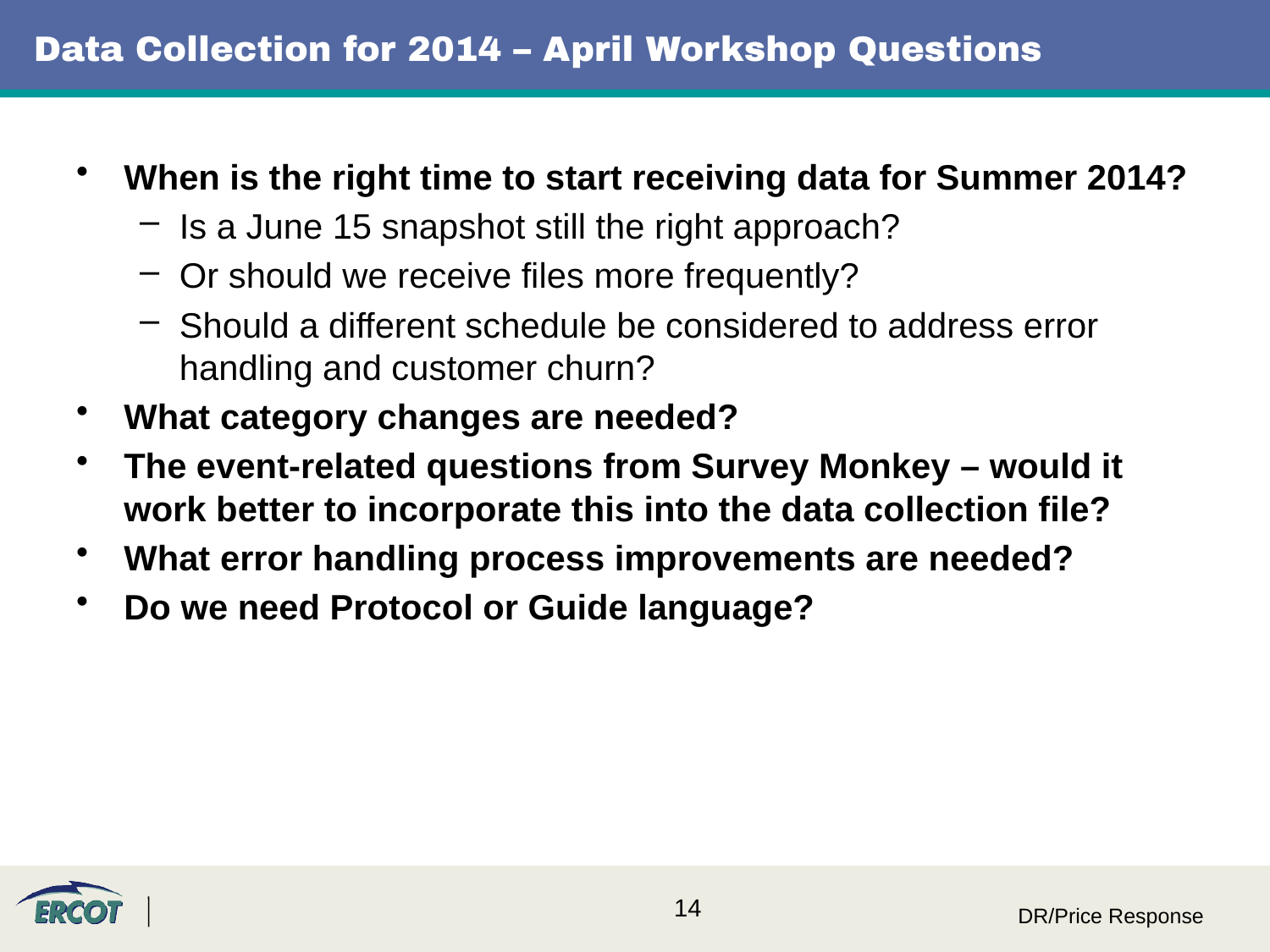

# Data Collection for 2014 – April Workshop Questions
When is the right time to start receiving data for Summer 2014?
Is a June 15 snapshot still the right approach?
Or should we receive files more frequently?
Should a different schedule be considered to address error handling and customer churn?
What category changes are needed?
The event-related questions from Survey Monkey – would it work better to incorporate this into the data collection file?
What error handling process improvements are needed?
Do we need Protocol or Guide language?
DR/Price Response